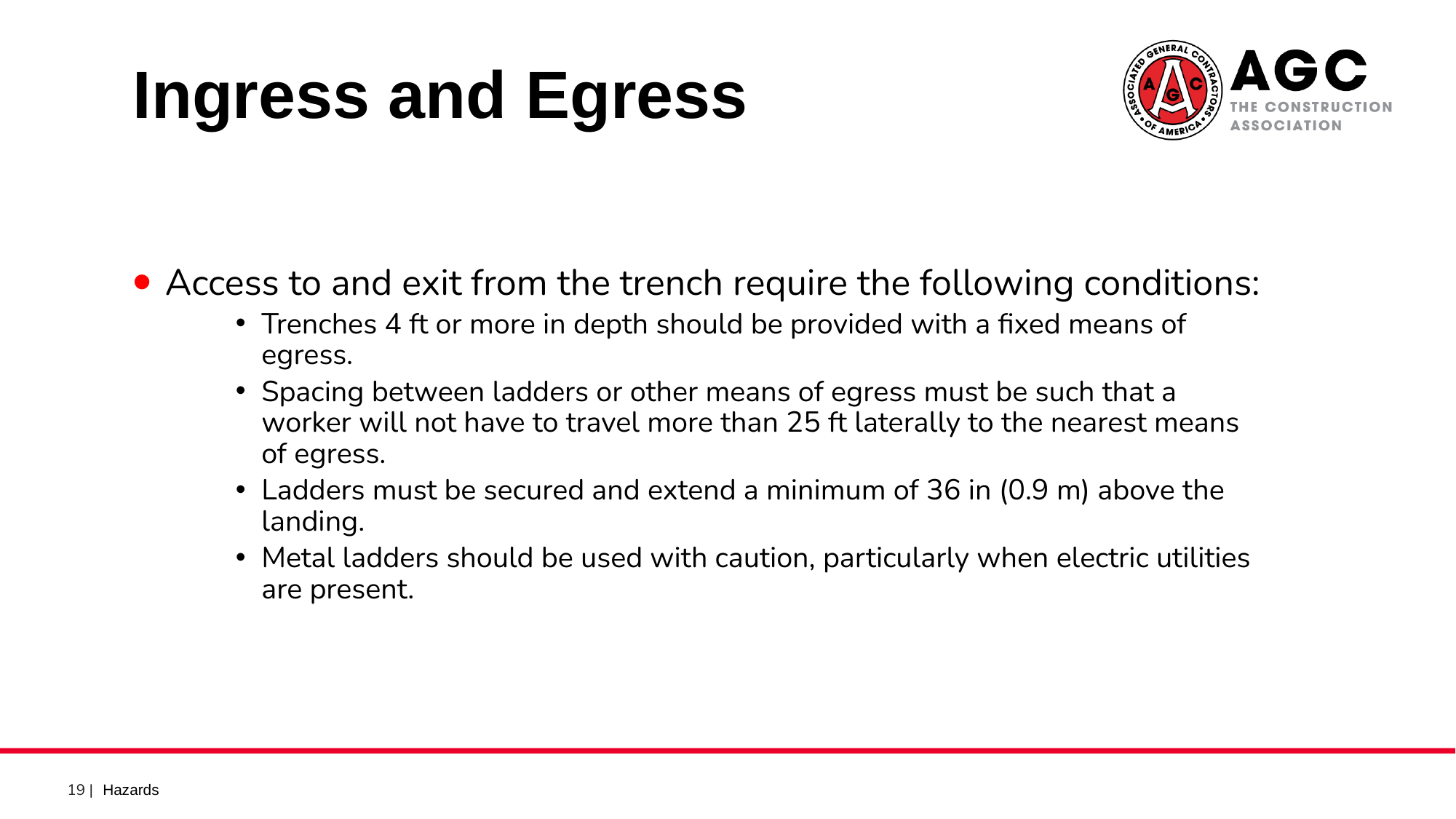

Ingress and Egress

Access to and exit from the trench require the following conditions:
Trenches 4 ft or more in depth should be provided with a fixed means of egress.
Spacing between ladders or other means of egress must be such that a worker will not have to travel more than 25 ft laterally to the nearest means of egress.
Ladders must be secured and extend a minimum of 36 in (0.9 m) above the landing.
Metal ladders should be used with caution, particularly when electric utilities are present.

Hazards